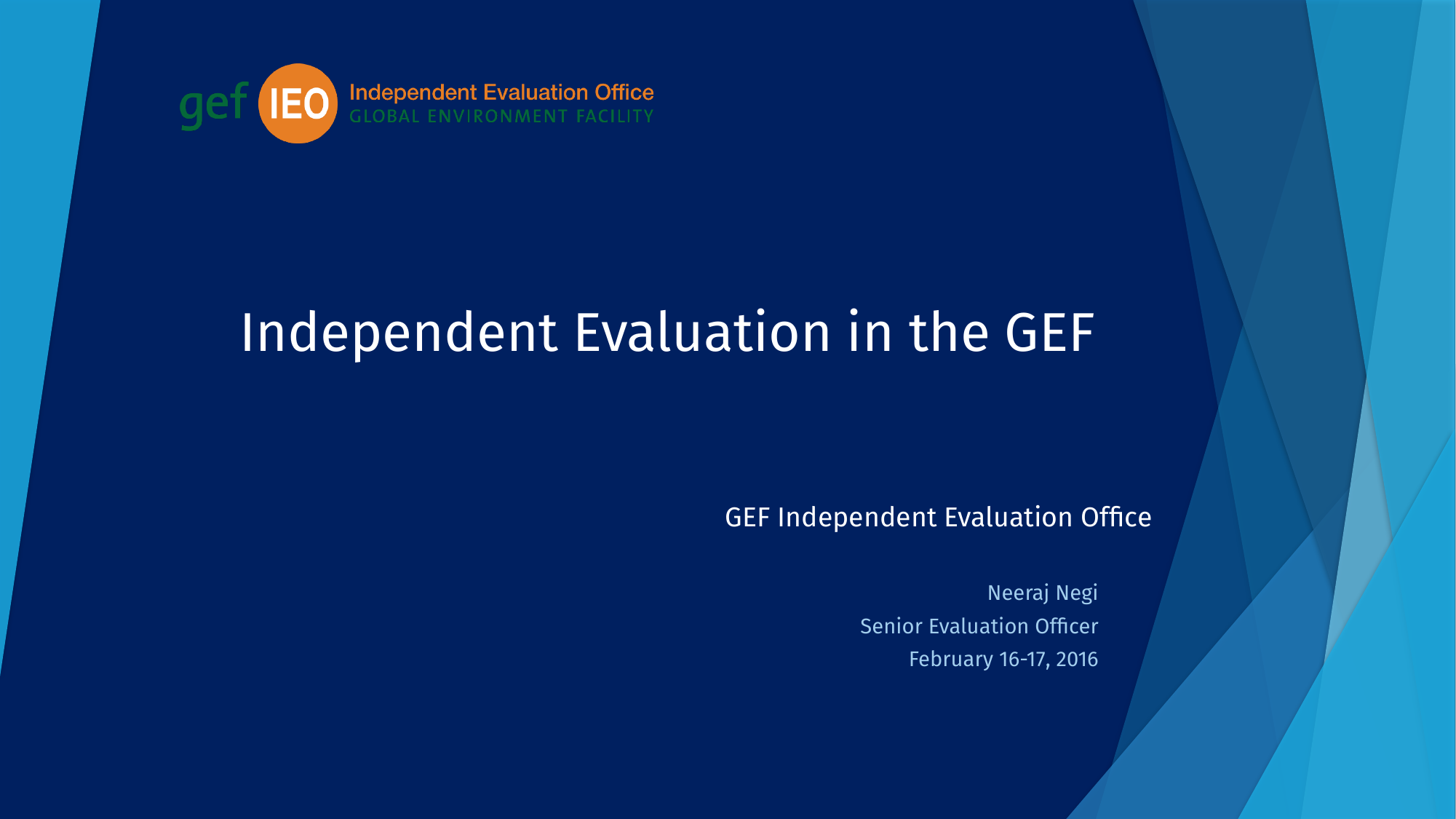

# Independent Evaluation in the GEF
GEF Independent Evaluation Office

Neeraj Negi
Senior Evaluation Officer
February 16-17, 2016